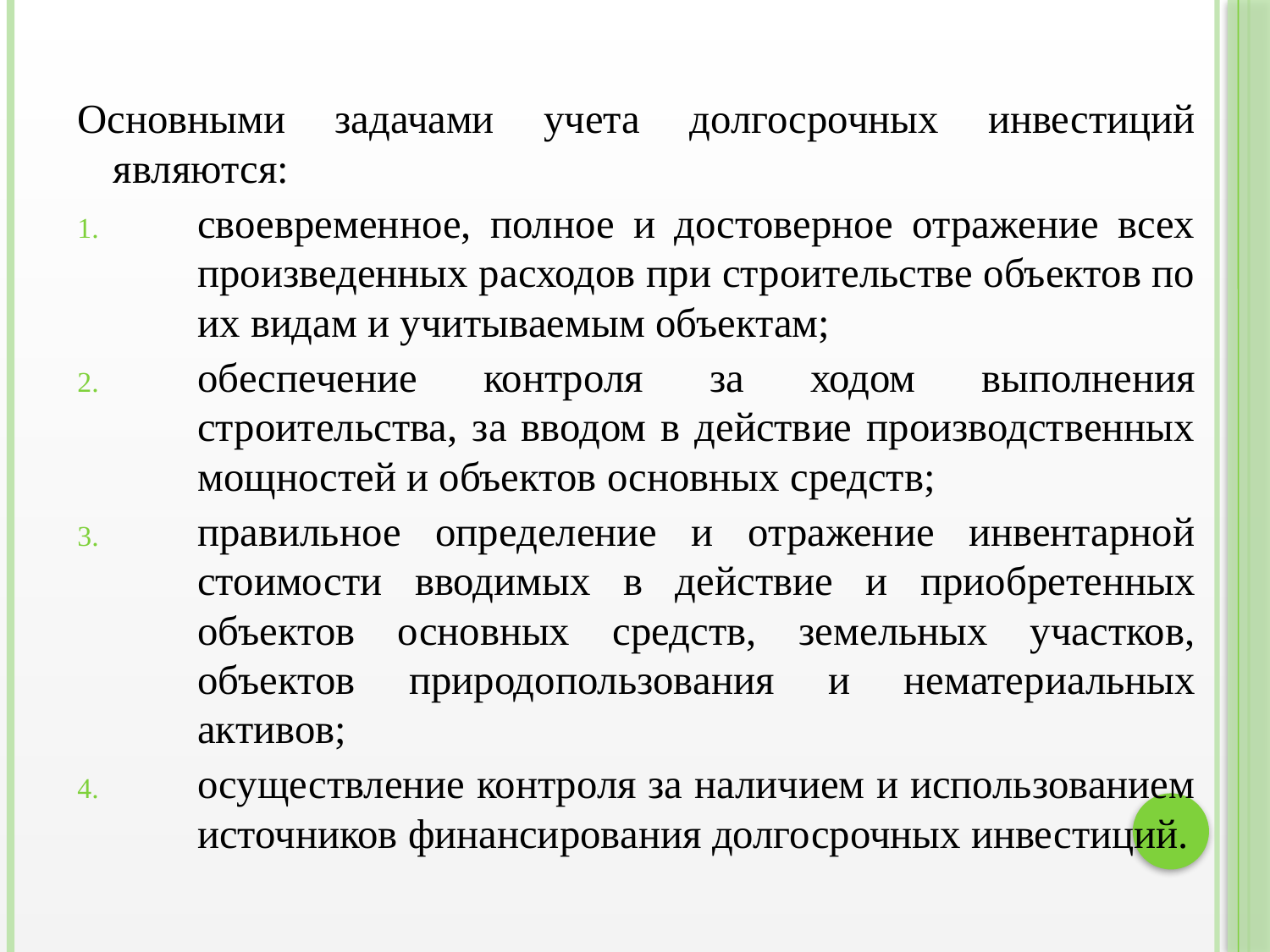

Основными задачами учета долгосрочных инвестиций являются:
своевременное, полное и достоверное отражение всех произведенных расходов при строительстве объектов по их видам и учитываемым объектам;
обеспечение контроля за ходом выполнения строительства, за вводом в действие производственных мощностей и объектов основных средств;
правильное определение и отражение инвентарной стоимости вводимых в действие и приобретенных объектов основных средств, земельных участков, объектов природопользования и нематериальных активов;
осуществление контроля за наличием и использованием источников финансирования долгосрочных инвестиций.